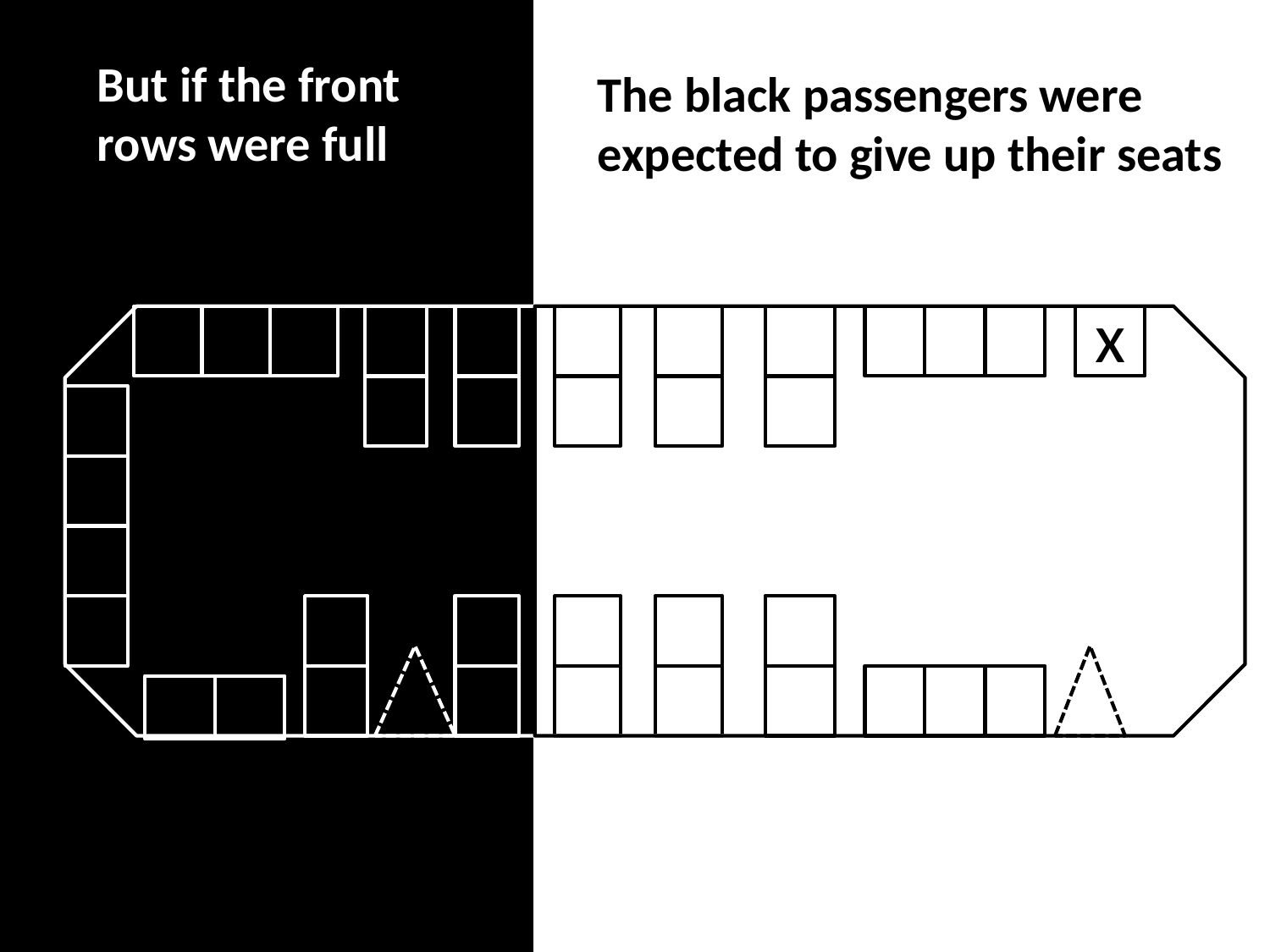

But if the front rows were full
The black passengers were expected to give up their seats

x